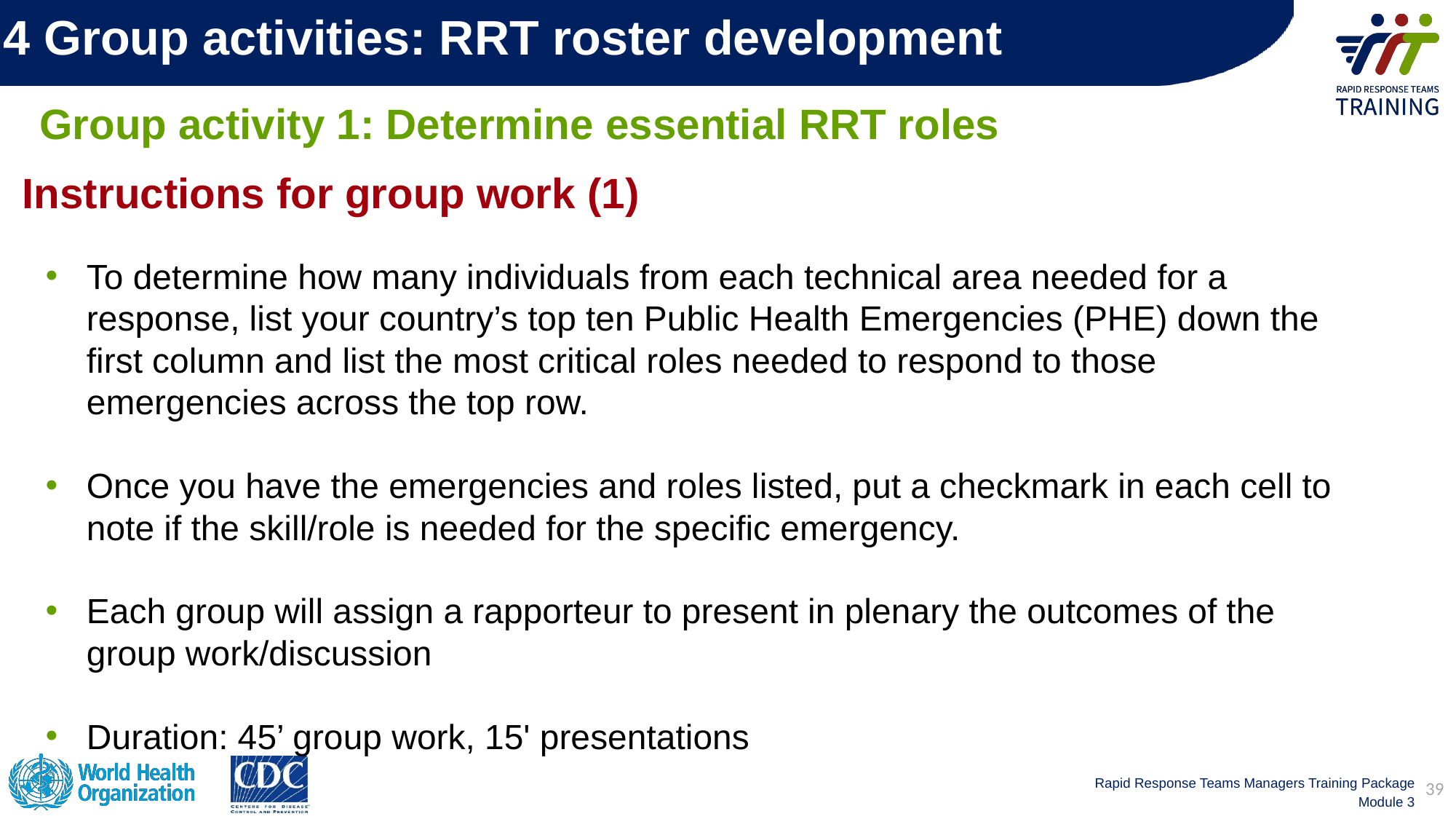

3.4 Group activities: RRT roster development
Group activity 1: Determine essential RRT roles
Instructions for group work (1)

To determine how many individuals from each technical area needed for a response, list your country’s top ten Public Health Emergencies (PHE) down the first column and list the most critical roles needed to respond to those emergencies across the top row.

Once you have the emergencies and roles listed, put a checkmark in each cell to note if the skill/role is needed for the specific emergency.

Each group will assign a rapporteur to present in plenary the outcomes of the group work/discussion

Duration: 45’ group work, 15' presentations
39